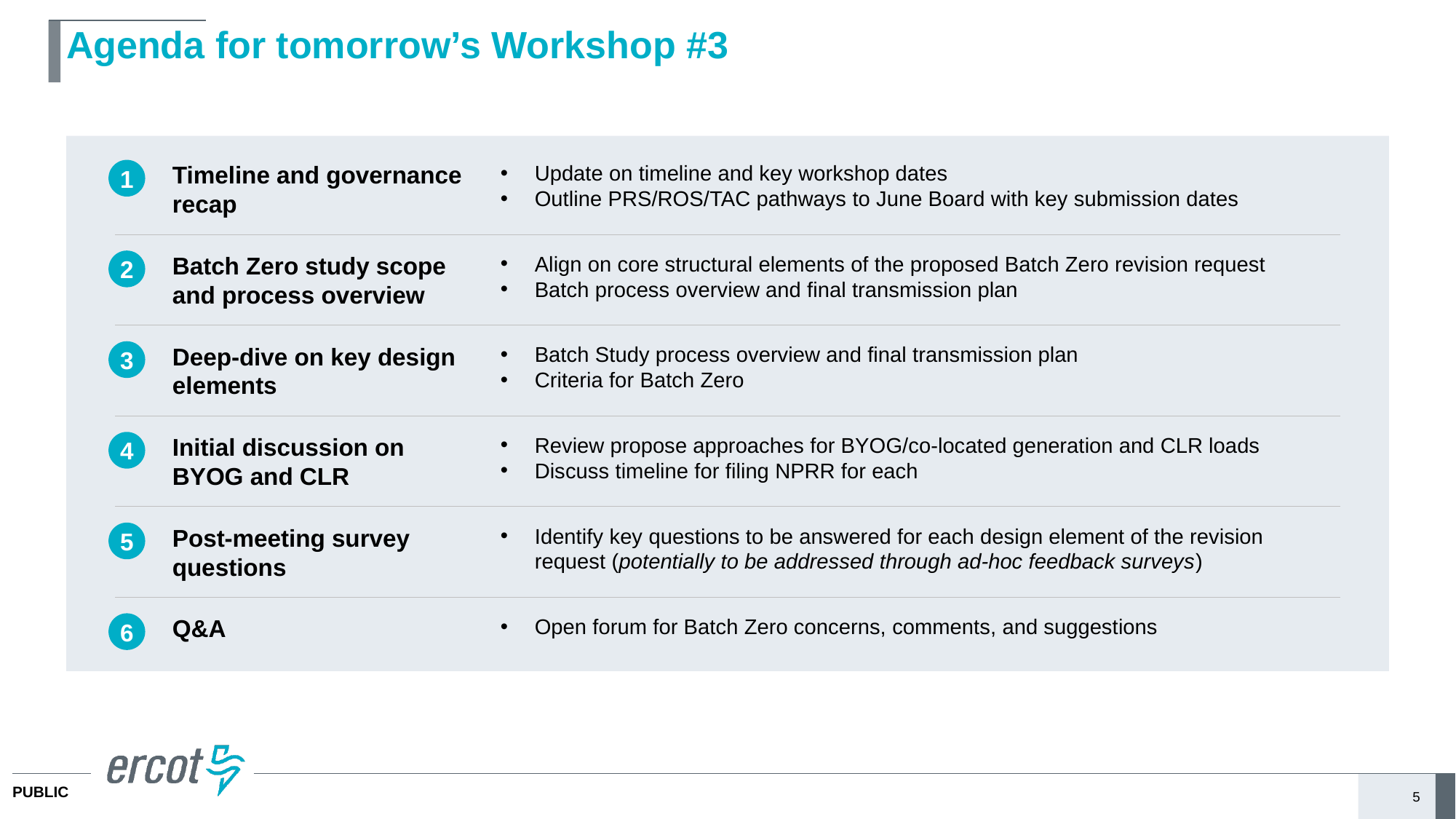

# Agenda for tomorrow’s Workshop #3

1
Timeline and governance recap
Update on timeline and key workshop dates
Outline PRS/ROS/TAC pathways to June Board with key submission dates
2
Batch Zero study scope and process overview
Align on core structural elements of the proposed Batch Zero revision request
Batch process overview and final transmission plan
3
Deep-dive on key design elements
Batch Study process overview and final transmission plan
Criteria for Batch Zero
4
Initial discussion on BYOG and CLR
Review propose approaches for BYOG/co-located generation and CLR loads
Discuss timeline for filing NPRR for each
5
Post-meeting survey questions
Identify key questions to be answered for each design element of the revision request (potentially to be addressed through ad-hoc feedback surveys)
6
Q&A
Open forum for Batch Zero concerns, comments, and suggestions